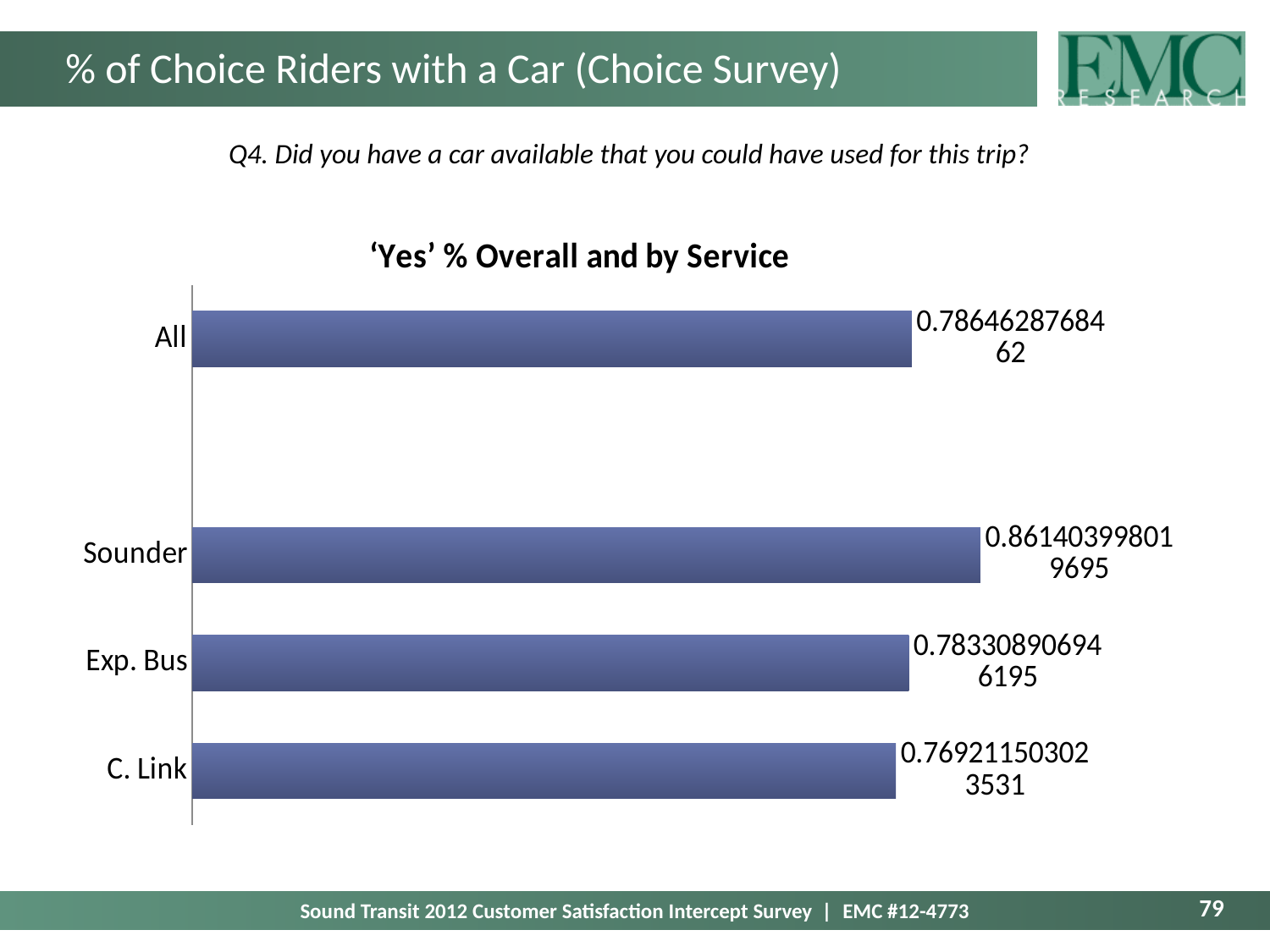

# % of Choice Riders with a Car (Choice Survey)
Q4. Did you have a car available that you could have used for this trip?

### Chart: ‘Yes’ % Overall and by Service

| Category | Yes |
|---|---|
| All | 0.7864628768461995 |
|  | None |
| Sounder | 0.8614039980196949 |
| Exp. Bus | 0.7833089069461951 |
| C. Link | 0.7692115030235308 |